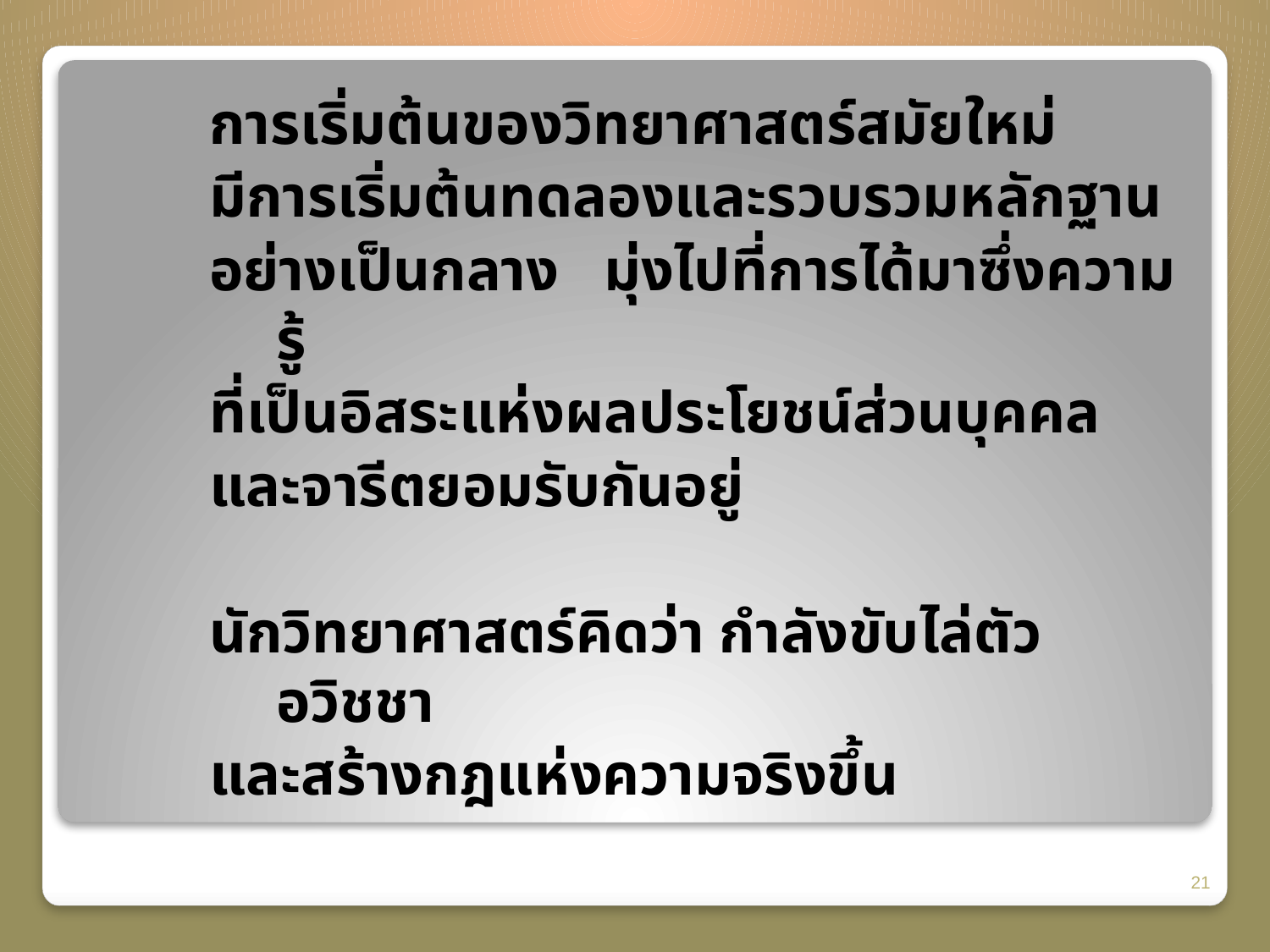

การเริ่มต้นของวิทยาศาสตร์สมัยใหม่
มีการเริ่มต้นทดลองและรวบรวมหลักฐาน
อย่างเป็นกลาง   มุ่งไปที่การได้มาซึ่งความรู้
ที่เป็นอิสระแห่งผลประโยชน์ส่วนบุคคล
และจารีตยอมรับกันอยู่

นักวิทยาศาสตร์คิดว่า กำลังขับไล่ตัวอวิชชา
และสร้างกฎแห่งความจริงขึ้น
21